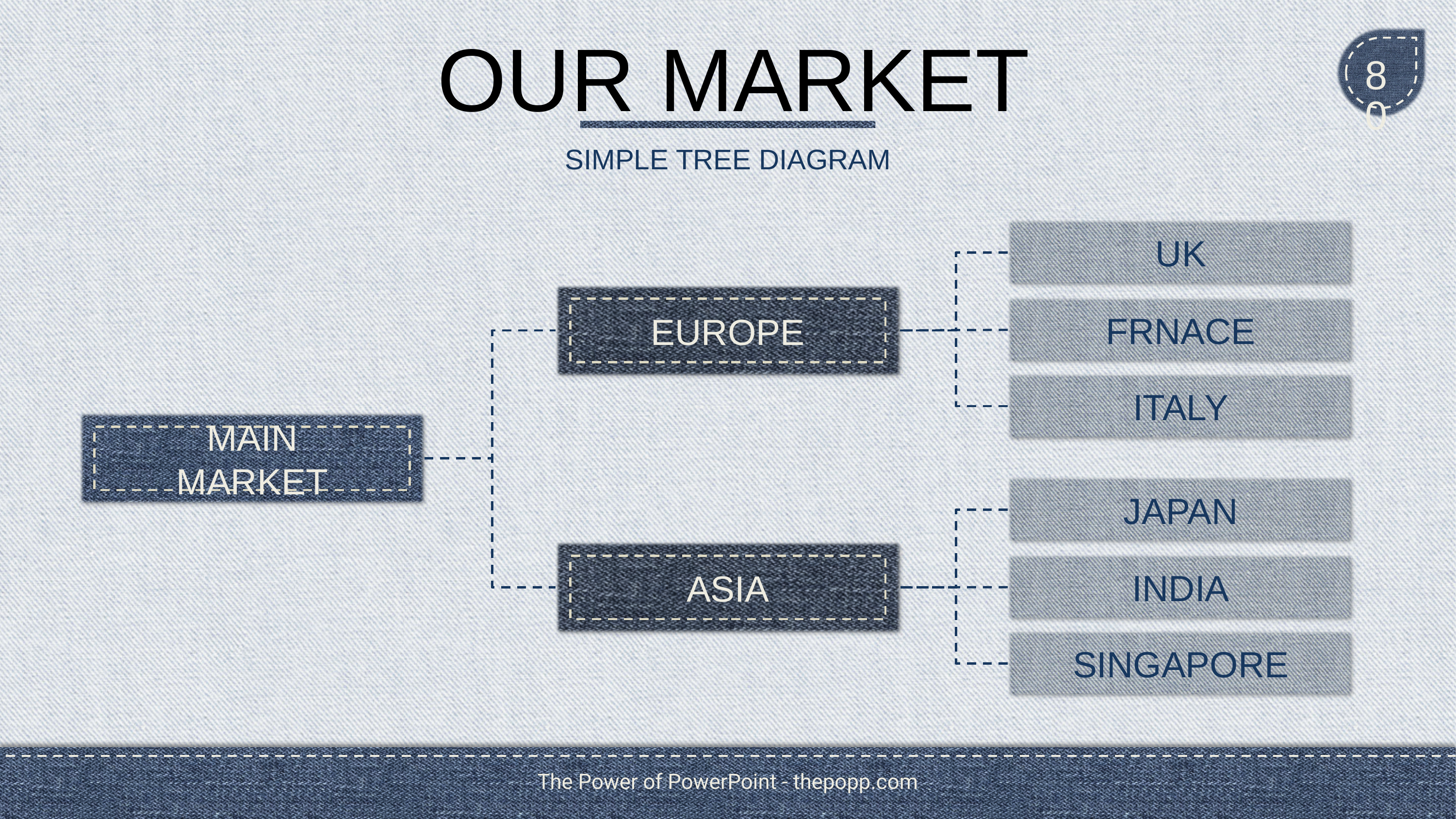

# OUR MARKET
80
SIMPLE TREE DIAGRAM
UK
FRNACE
EUROPE
ITALY
MAIN MARKET
JAPAN
INDIA
ASIA
SINGAPORE
The Power of PowerPoint - thepopp.com